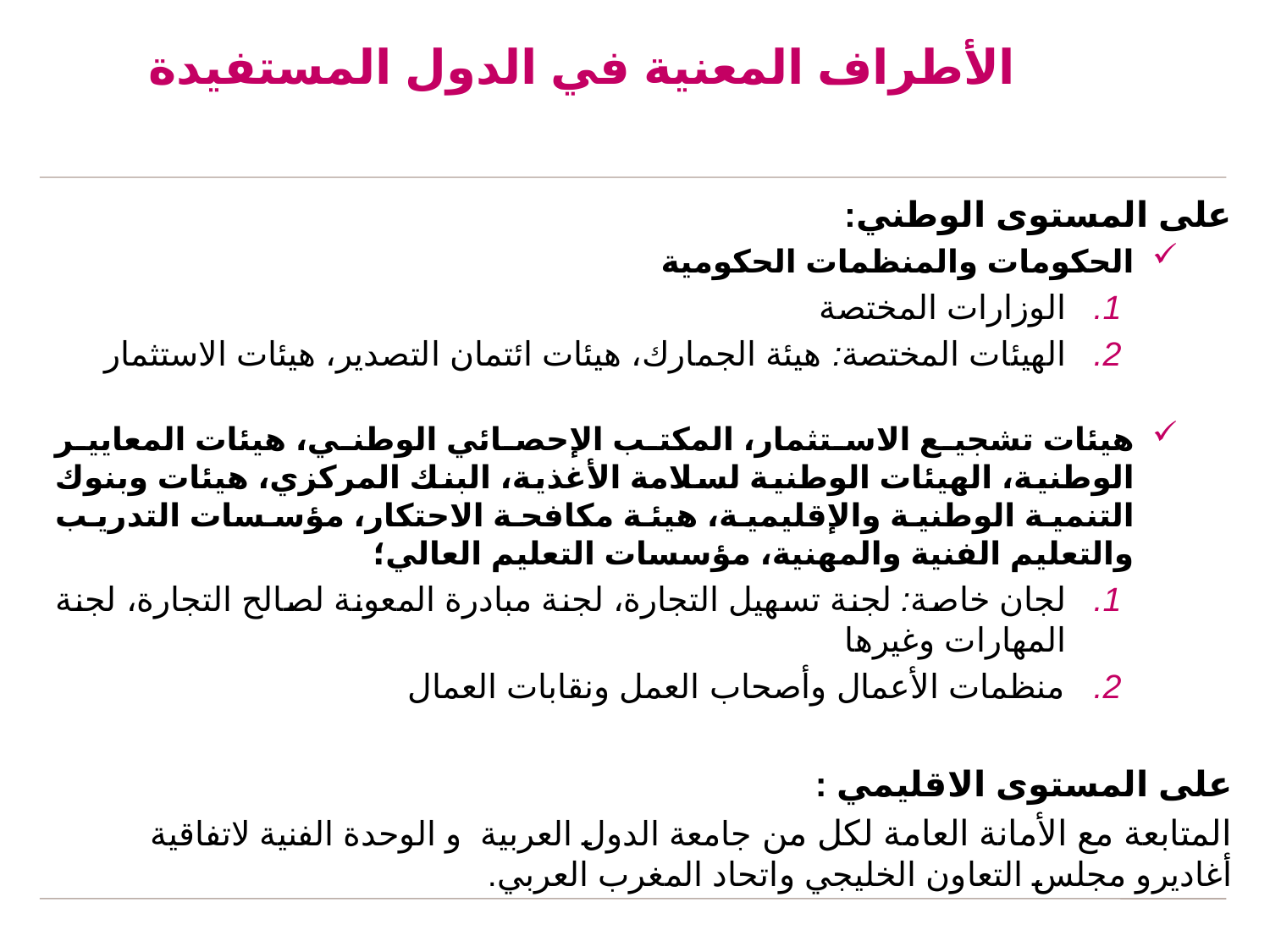

# الأطراف المعنية في الدول المستفيدة
على المستوى الوطني:
الحكومات والمنظمات الحكومية
الوزارات المختصة
الهيئات المختصة: هيئة الجمارك، هيئات ائتمان التصدير، هيئات الاستثمار

هيئات تشجيع الاستثمار، المكتب الإحصائي الوطني، هيئات المعايير الوطنية، الهيئات الوطنية لسلامة الأغذية، البنك المركزي، هيئات وبنوك التنمية الوطنية والإقليمية، هيئة مكافحة الاحتكار، مؤسسات التدريب والتعليم الفنية والمهنية، مؤسسات التعليم العالي؛
لجان خاصة: لجنة تسهيل التجارة، لجنة مبادرة المعونة لصالح التجارة، لجنة المهارات وغيرها
منظمات الأعمال وأصحاب العمل ونقابات العمال

على المستوى الاقليمي :
المتابعة مع الأمانة العامة لكل من جامعة الدول العربية  و الوحدة الفنية لاتفاقية أغاديرو مجلس التعاون الخليجي واتحاد المغرب العربي.